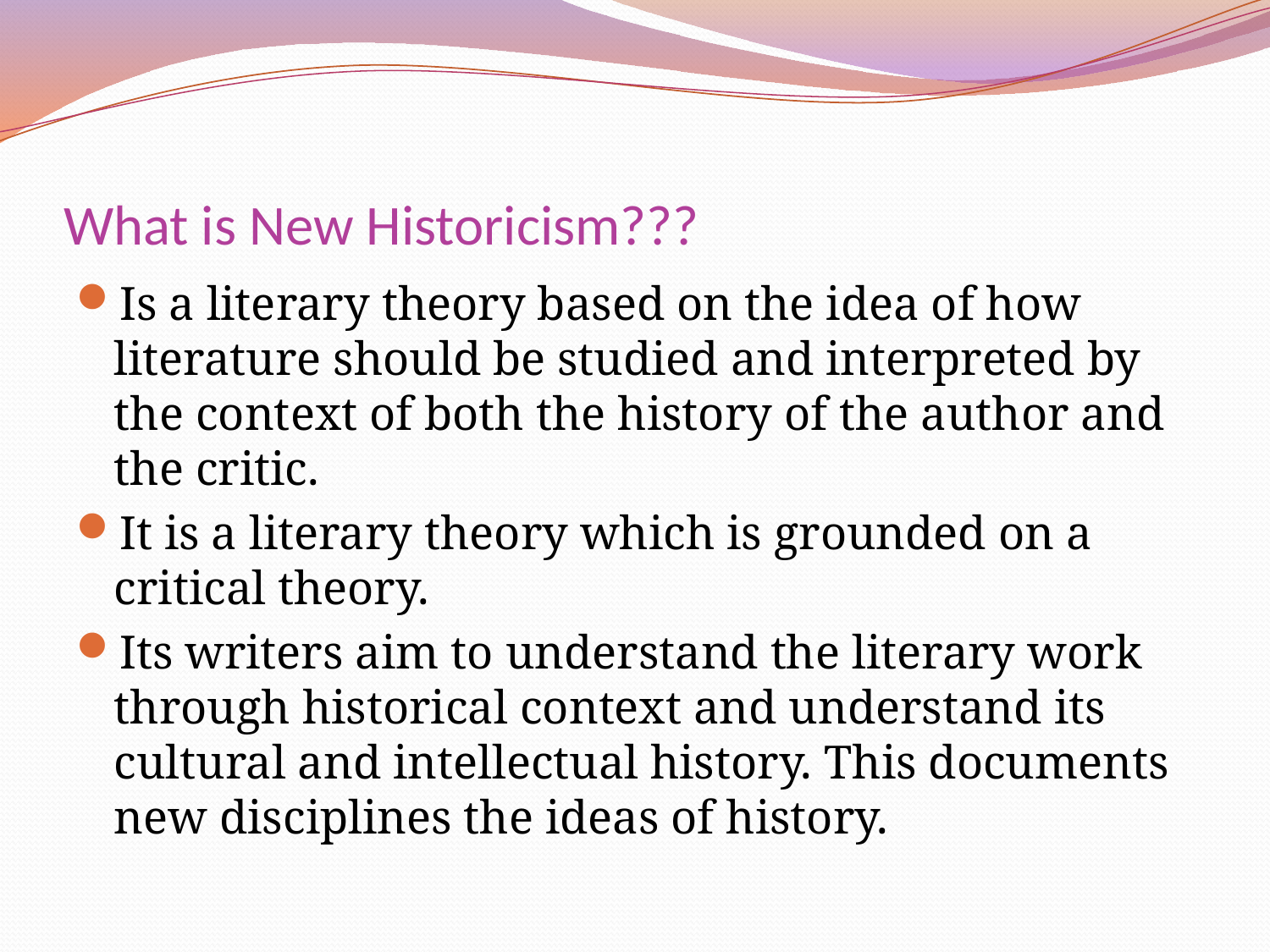

# What is New Historicism???
Is a literary theory based on the idea of how literature should be studied and interpreted by the context of both the history of the author and the critic.
It is a literary theory which is grounded on a critical theory.
Its writers aim to understand the literary work through historical context and understand its cultural and intellectual history. This documents new disciplines the ideas of history.